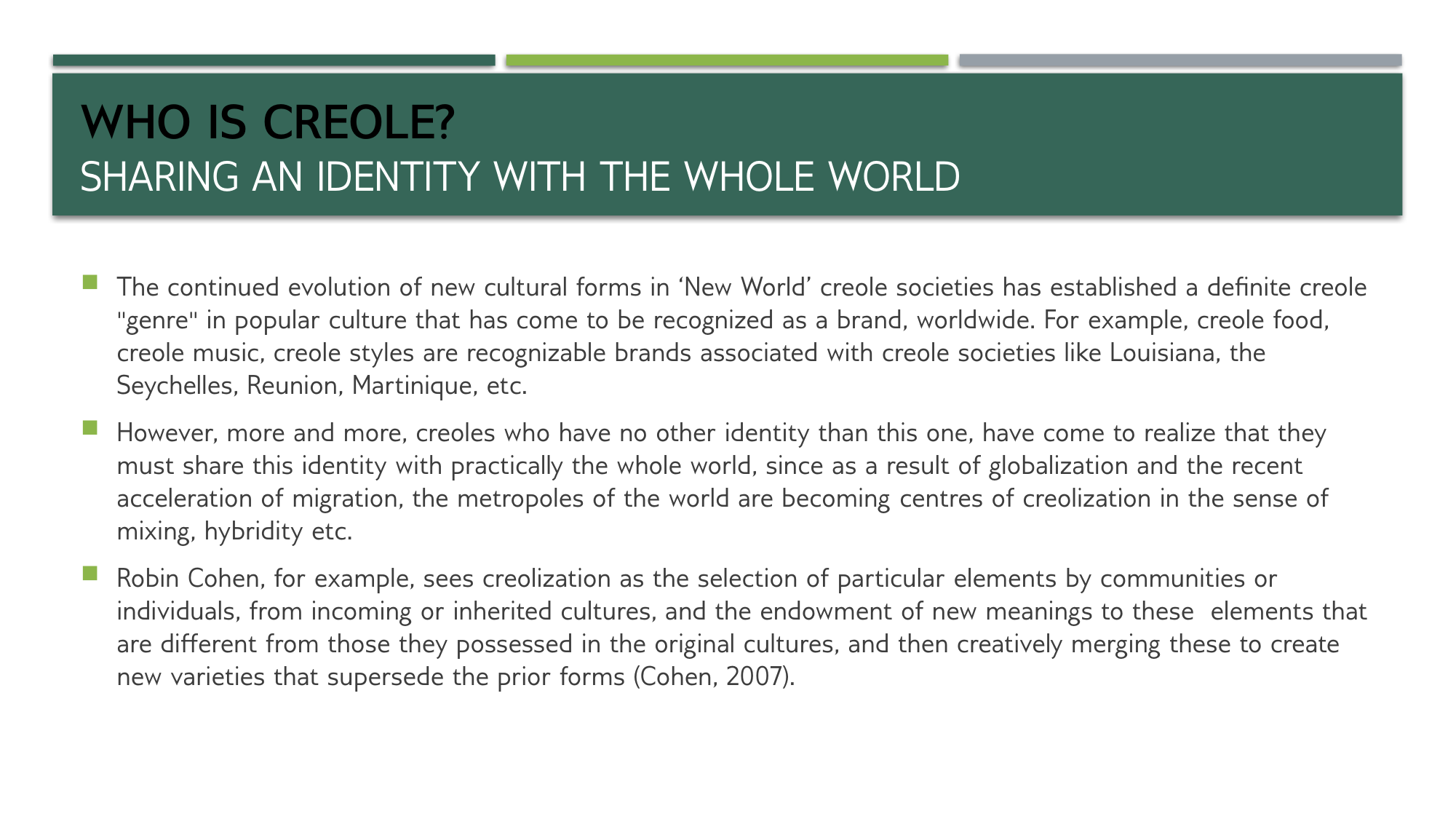

# who is creole? sharing an identity with the whole world
The continued evolution of new cultural forms in ‘New World’ creole societies has established a definite creole "genre" in popular culture that has come to be recognized as a brand, worldwide. For example, creole food, creole music, creole styles are recognizable brands associated with creole societies like Louisiana, the Seychelles, Reunion, Martinique, etc.
However, more and more, creoles who have no other identity than this one, have come to realize that they must share this identity with practically the whole world, since as a result of globalization and the recent acceleration of migration, the metropoles of the world are becoming centres of creolization in the sense of mixing, hybridity etc.
Robin Cohen, for example, sees creolization as the selection of particular elements by communities or individuals, from incoming or inherited cultures, and the endowment of new meanings to these  elements that are different from those they possessed in the original cultures, and then creatively merging these to create new varieties that supersede the prior forms (Cohen, 2007).